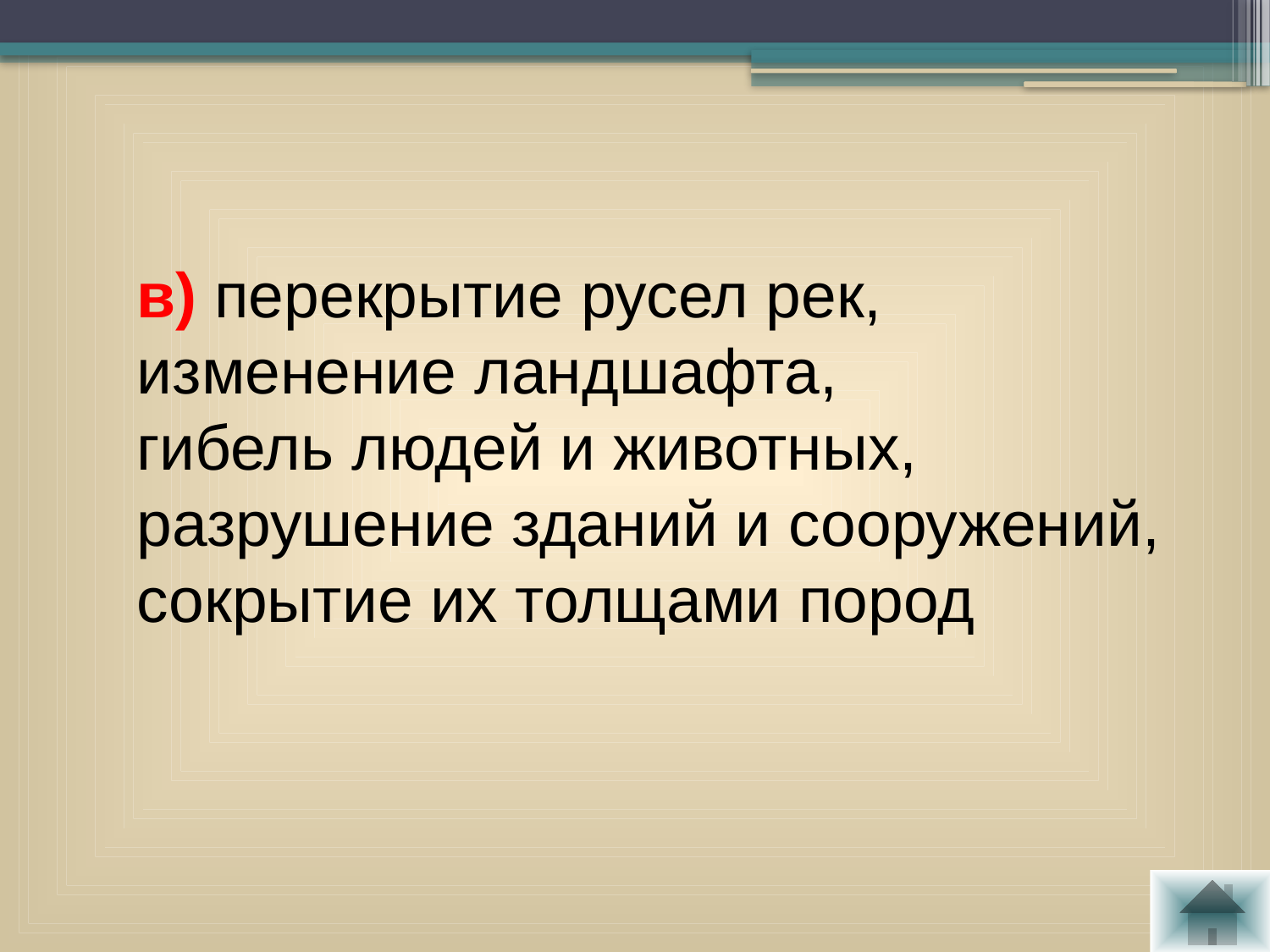

в) перекрытие русел рек,
изменение ландшафта,
гибель людей и животных,
разрушение зданий и сооружений,
сокрытие их толщами пород